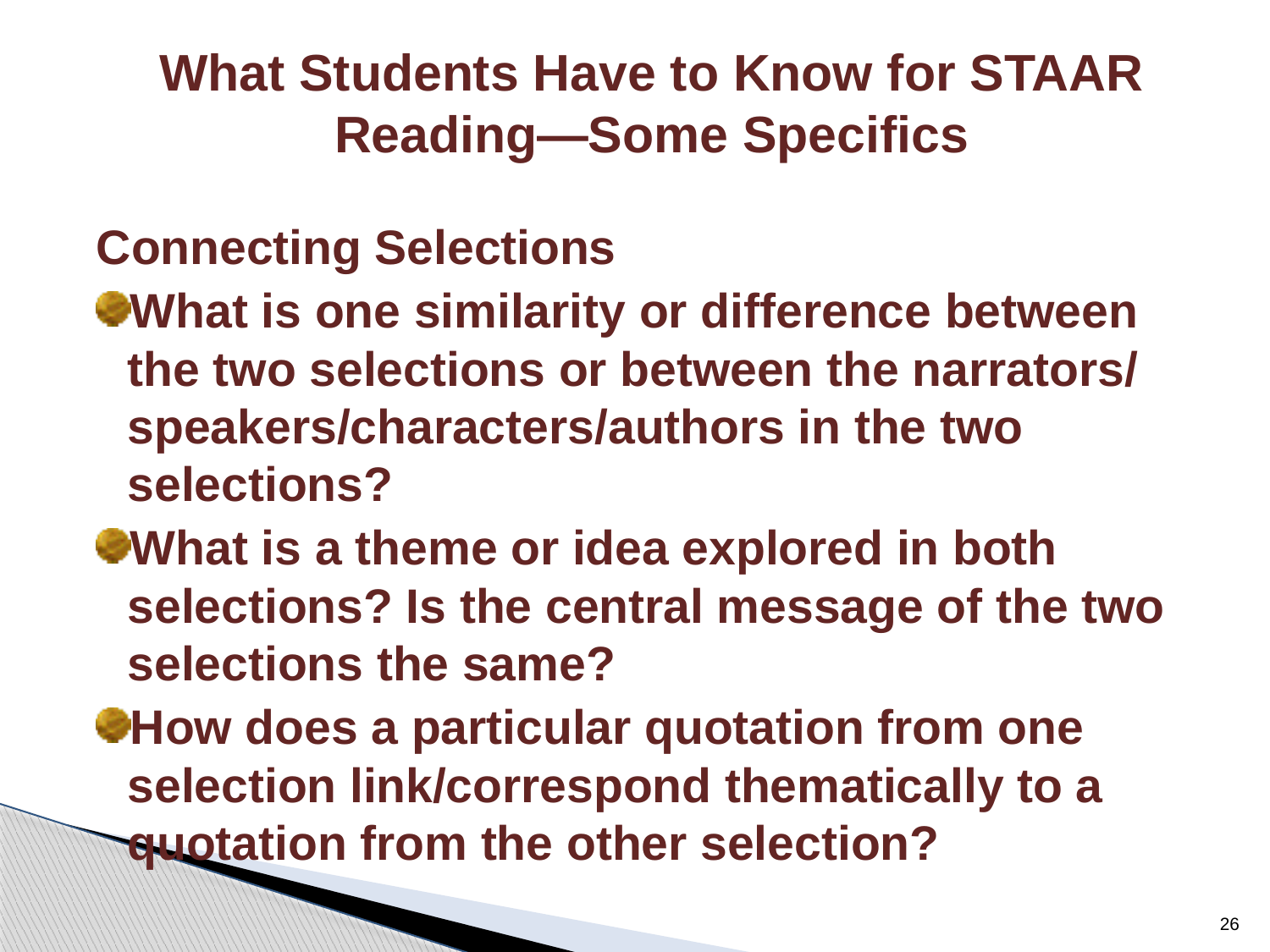

# What Students Have to Know for STAAR Reading—Some Specifics
Connecting Selections
What is one similarity or difference between the two selections or between the narrators/ speakers/characters/authors in the two selections?
What is a theme or idea explored in both selections? Is the central message of the two selections the same?
How does a particular quotation from one selection link/correspond thematically to a quotation from the other selection?

26